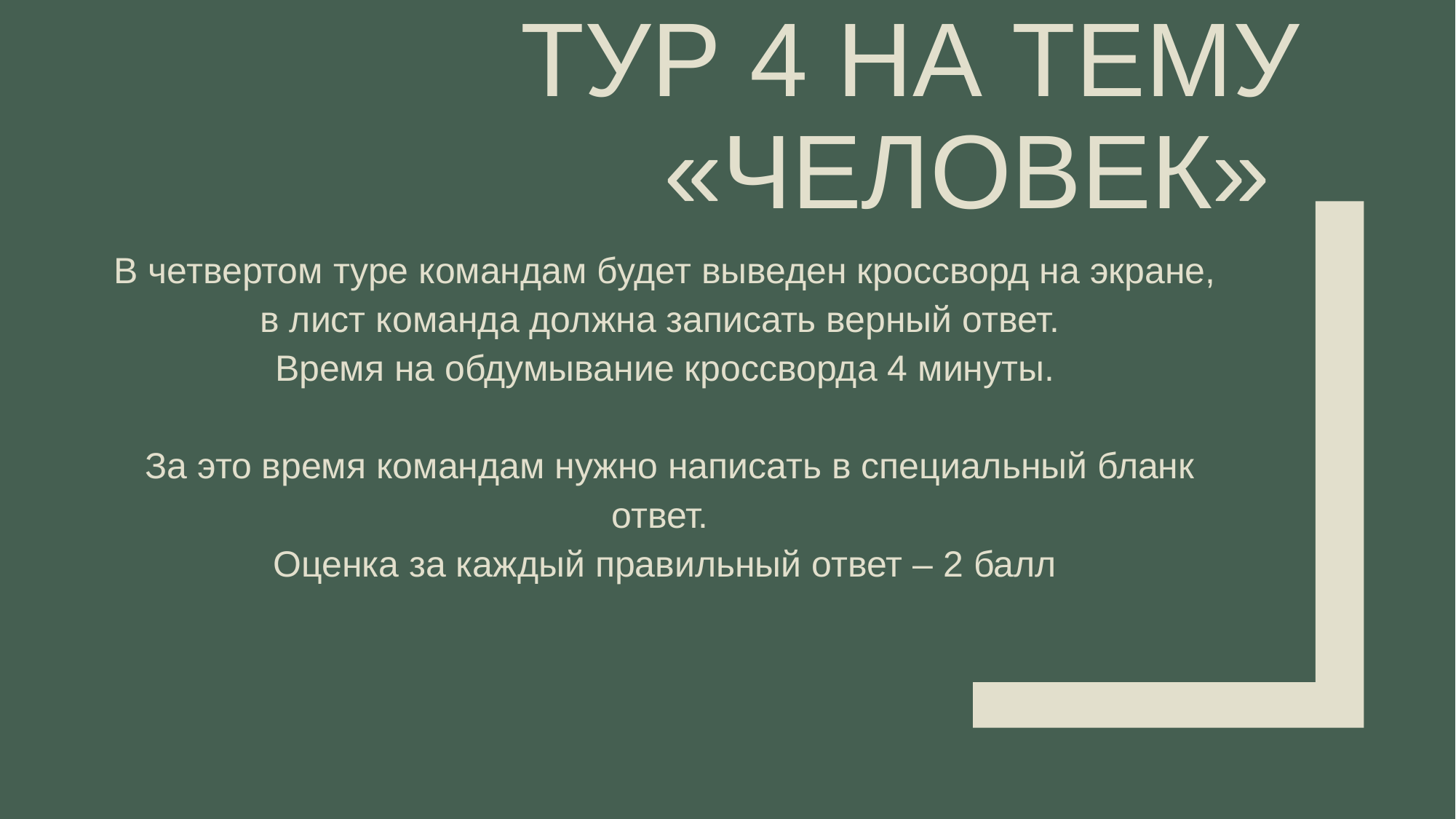

# Тур 4 на тему «человек»
В четвертом туре командам будет выведен кроссворд на экране, в лист команда должна записать верный ответ.
Время на обдумывание кроссворда 4 минуты.

 За это время командам нужно написать в специальный бланк ответ.
Оценка за каждый правильный ответ – 2 балл